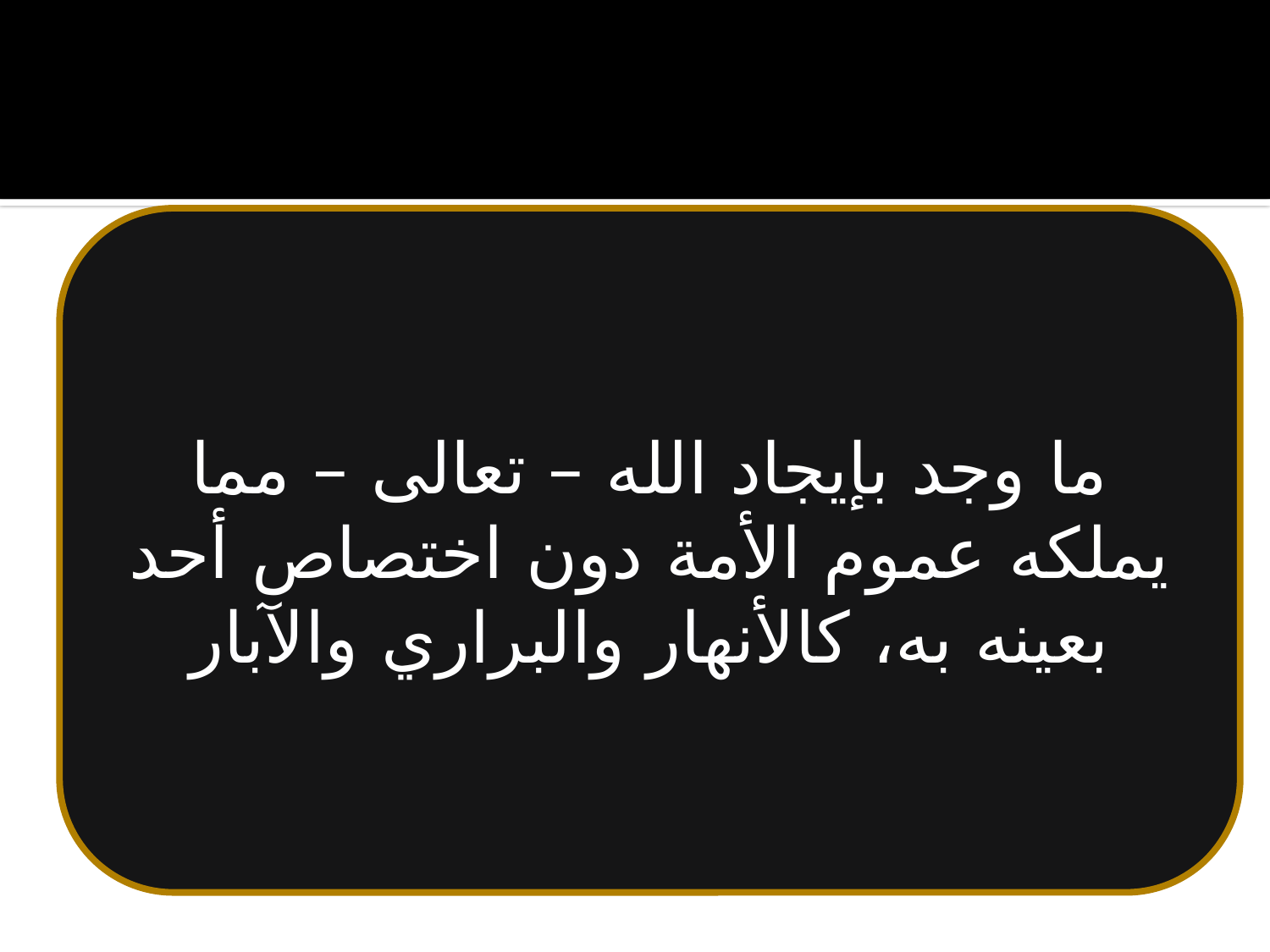

ما وجد بإيجاد الله – تعالى – مما يملكه عموم الأمة دون اختصاص أحد بعينه به، كالأنهار والبراري والآبار